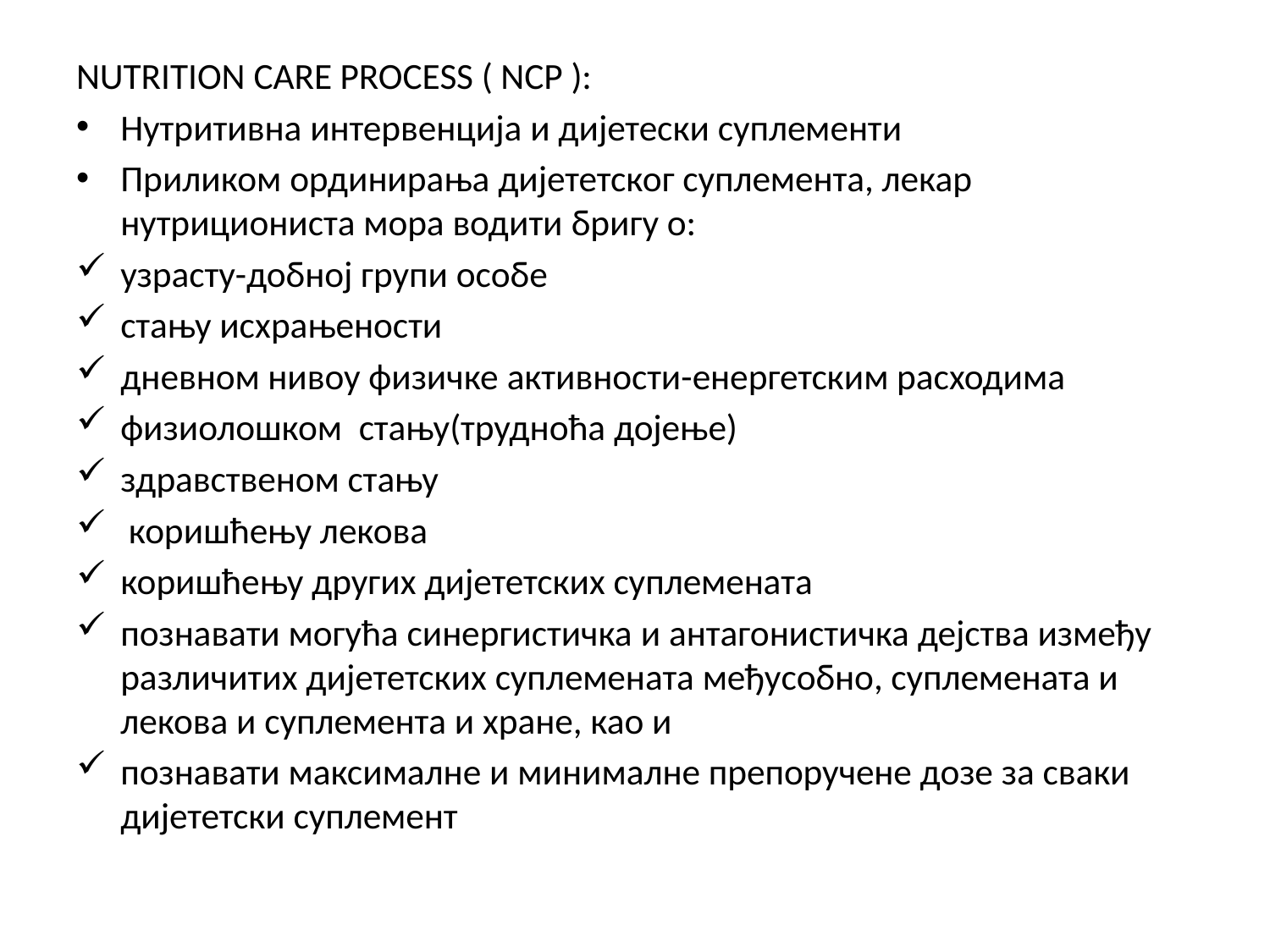

NUTRITION CARE PROCESS ( NCP ):
Нутритивна интервенција и дијетески суплементи
Приликом ординирања дијететског суплемента, лекар нутрициониста мора водити бригу о:
узрасту-добној групи особе
стању исхрањености
дневном нивоу физичке активности-енергетским расходима
физиолошком  стању(трудноћа дојење)
здравственом стању
 коришћењу лекова
коришћењу других дијететских суплемената
познавати могућа синергистичка и антагонистичка дејства између различитих дијететских суплемената међусобно, суплемената и лекова и суплемента и хране, као и
познавати максималне и минималне препоручене дозе за сваки дијететски суплемент